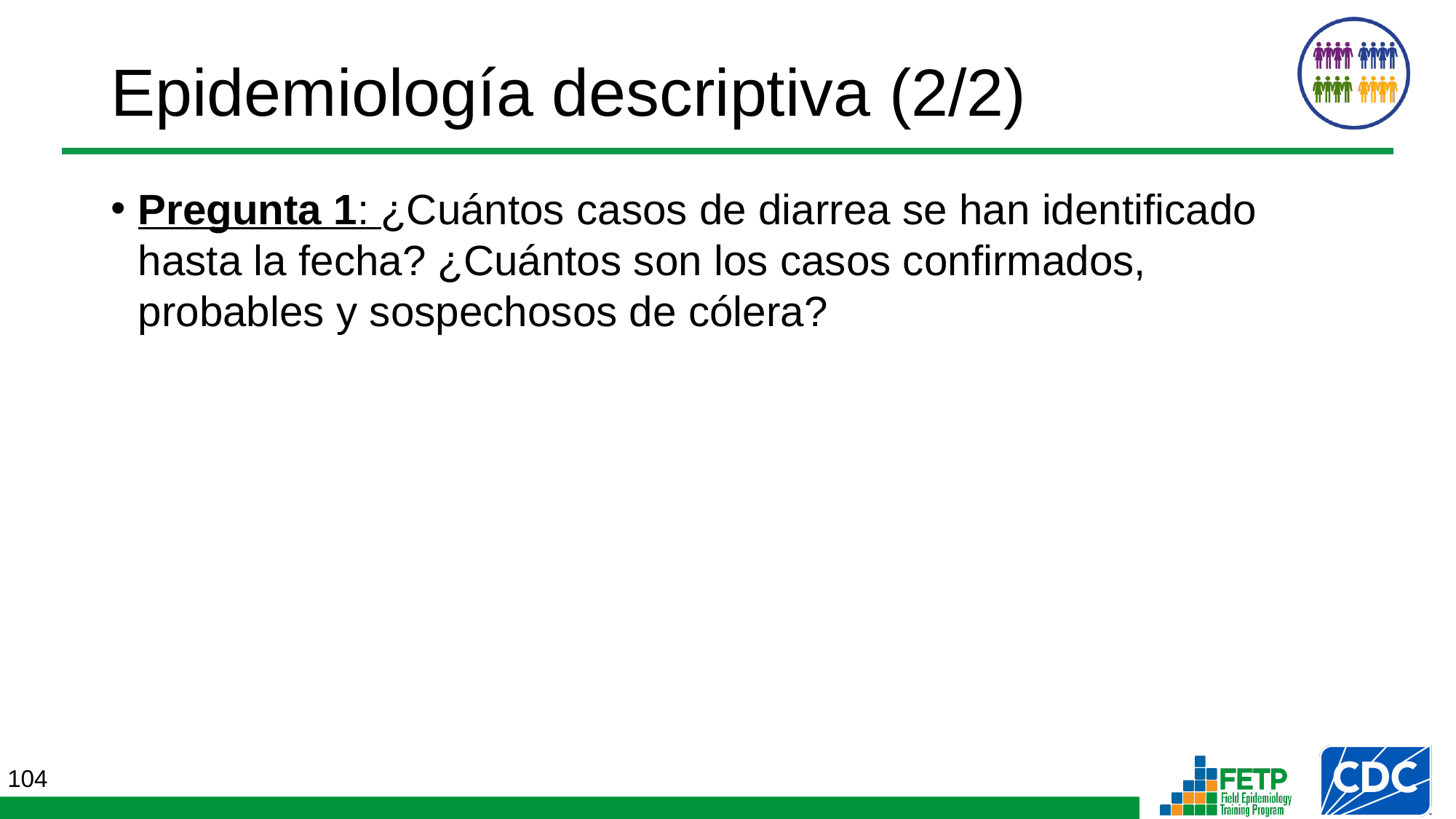

Epidemiología descriptiva (2/2)
Pregunta 1: ¿Cuántos casos de diarrea se han identificado hasta la fecha? ¿Cuántos son los casos confirmados, probables y sospechosos de cólera?